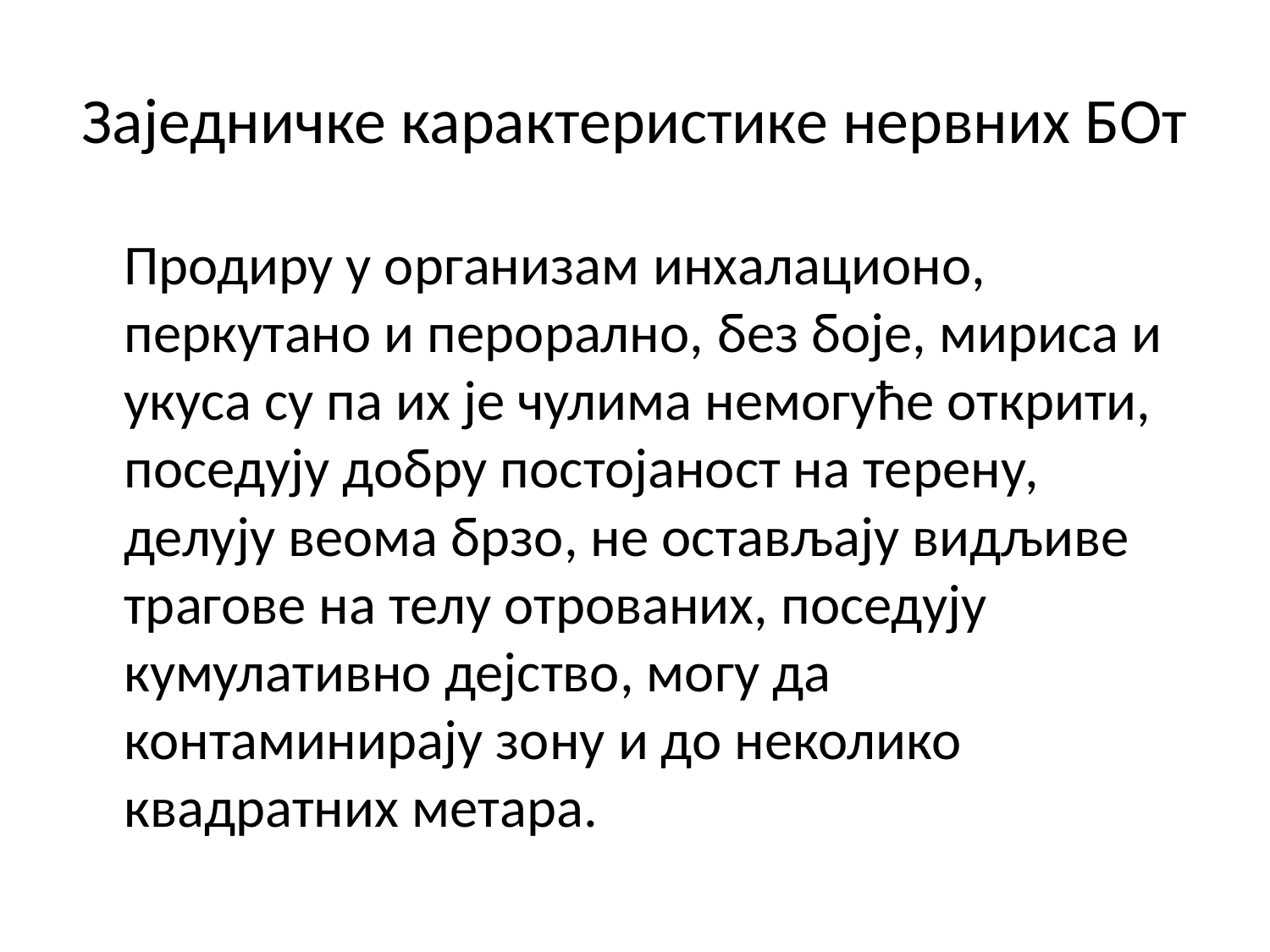

# Заједничке карактеристике нервних БОт
	Продиру у организам инхалационо, перкутано и перорално, без боје, мириса и укуса су па их је чулима немогуће открити, поседују добру постојаност на терену, делују веома брзо, не остављају видљиве трагове на телу отрованих, поседују кумулативно дејство, могу да контаминирају зону и до неколико квадратних метара.